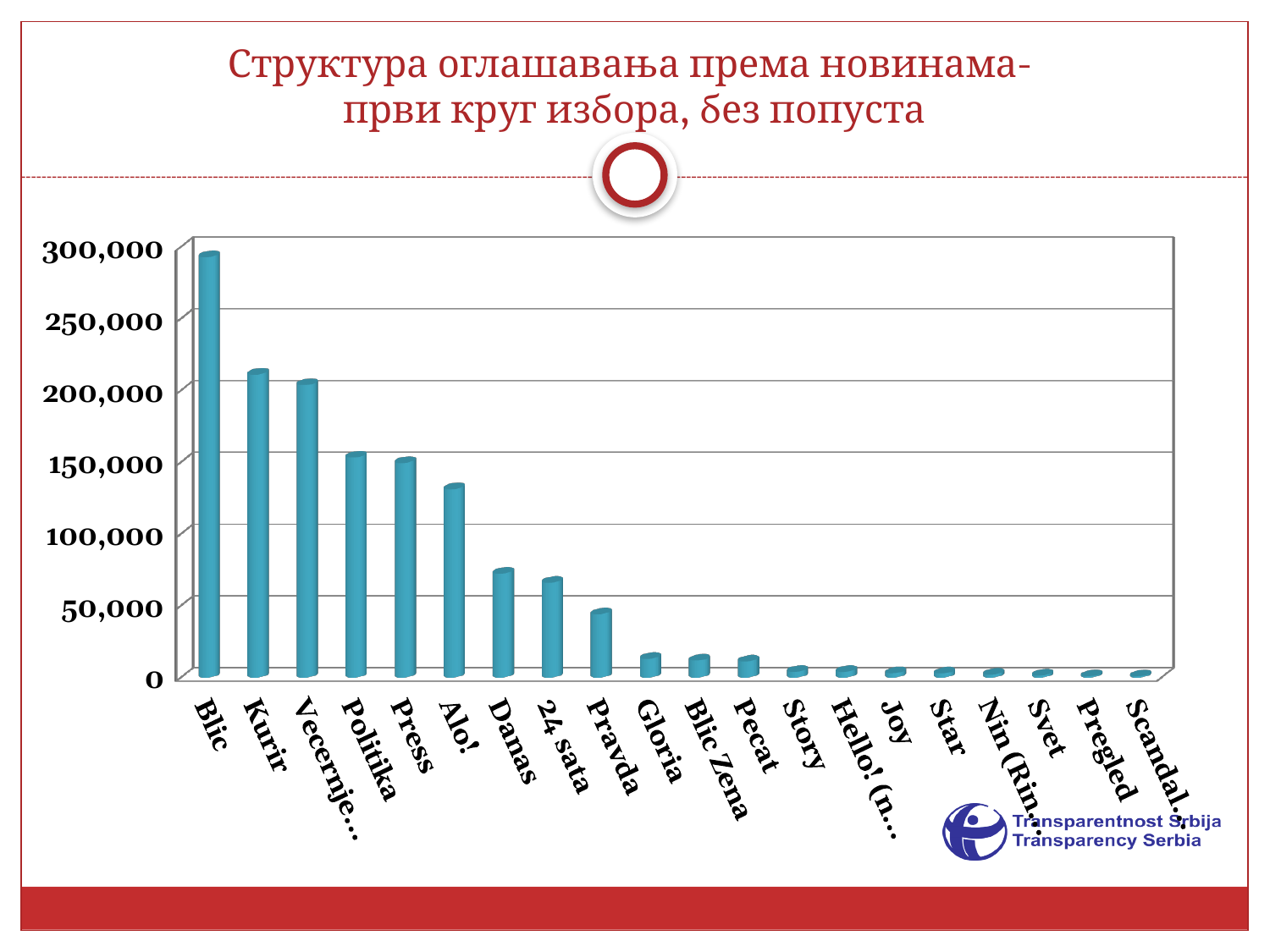

# Структура оглашавања према новинама- први круг избора, без попуста

[unsupported chart]